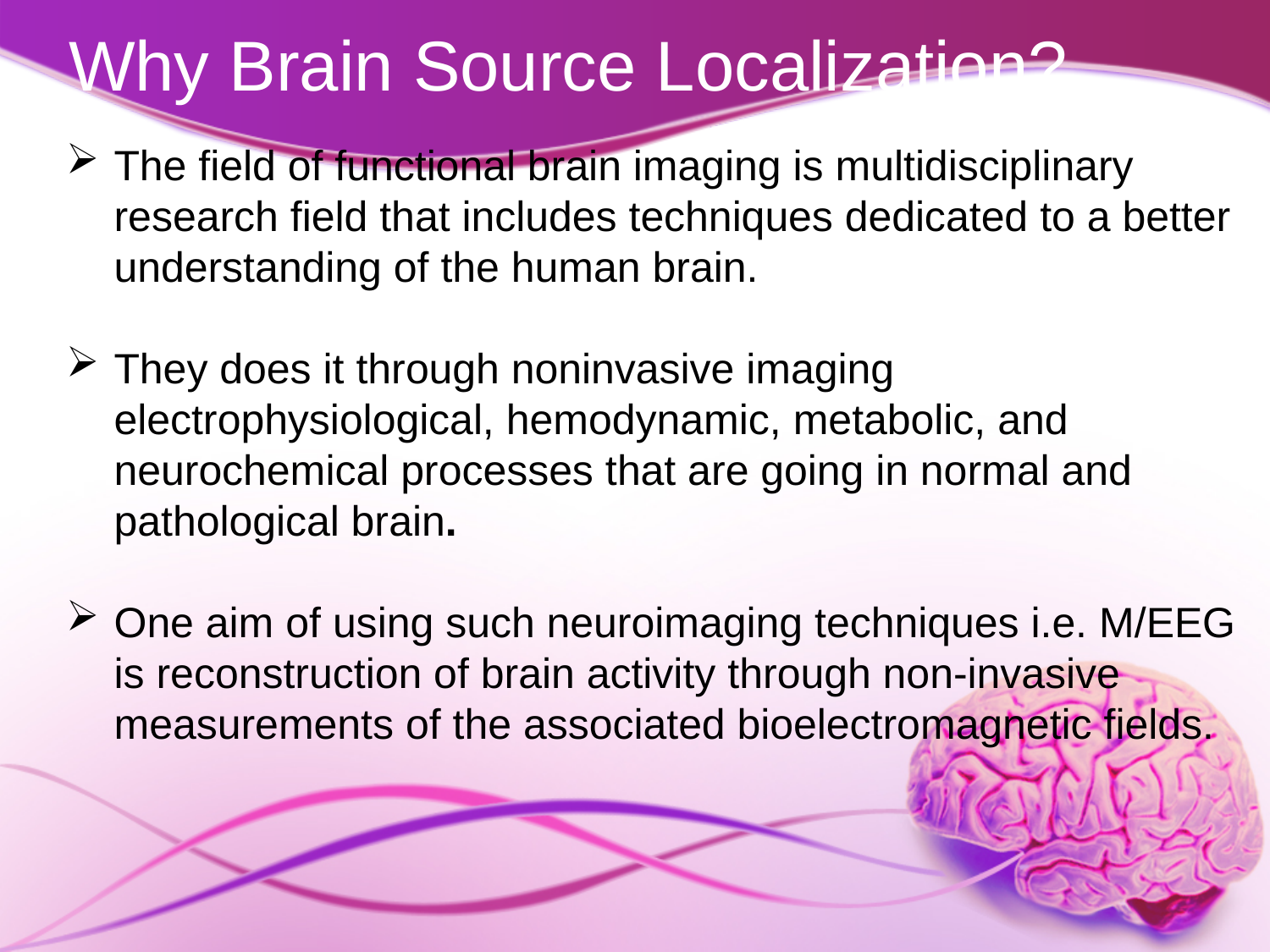

# Why Brain Source Localization?

The field of functional brain imaging is multidisciplinary research field that includes techniques dedicated to a better understanding of the human brain.

They does it through noninvasive imaging electrophysiological, hemodynamic, metabolic, and neurochemical processes that are going in normal and pathological brain.

One aim of using such neuroimaging techniques i.e. M/EEG is reconstruction of brain activity through non-invasive measurements of the associated bioelectromagnetic fields.